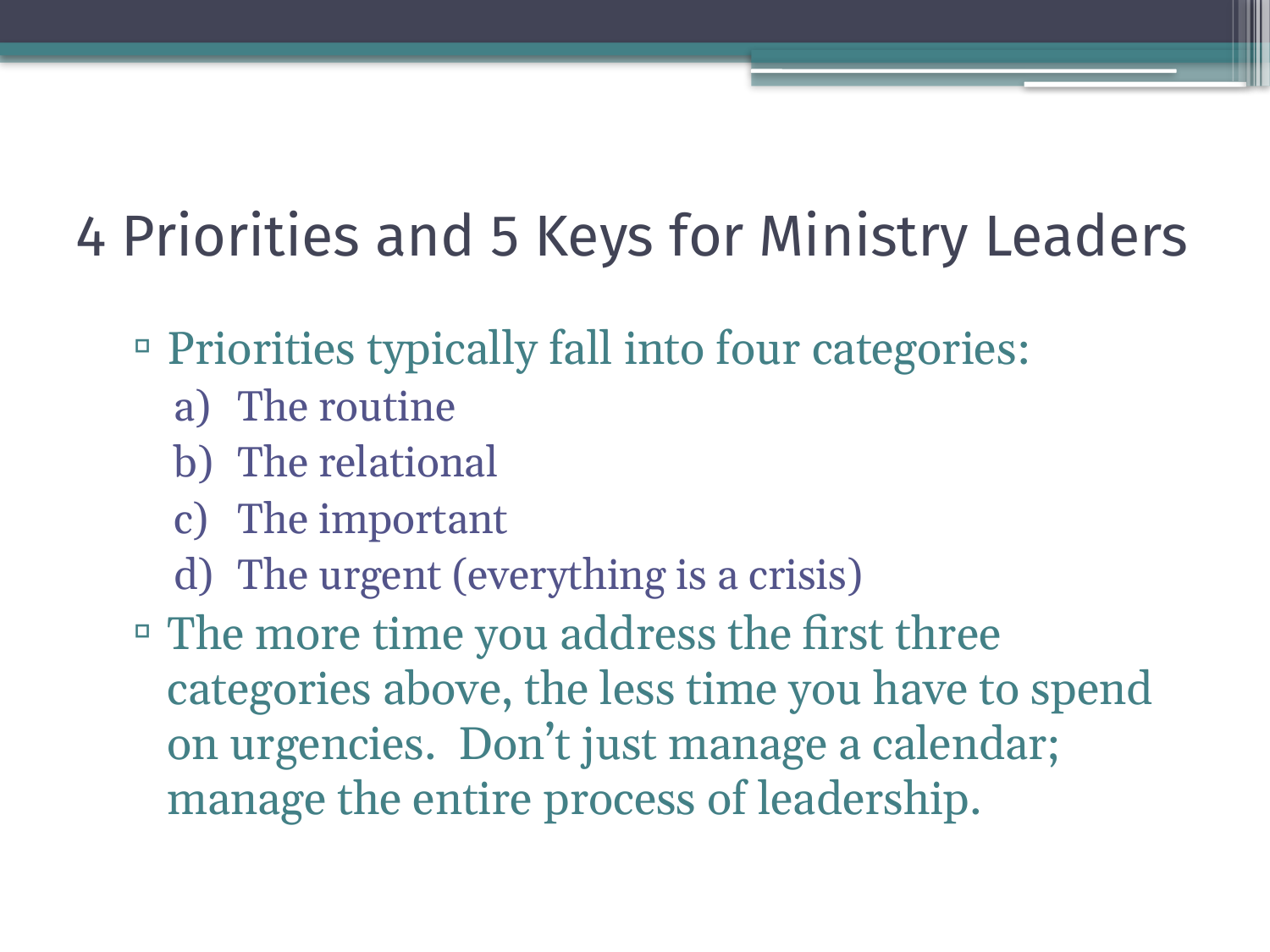

# 4 Priorities and 5 Keys for Ministry Leaders
Priorities typically fall into four categories:
The routine
The relational
The important
The urgent (everything is a crisis)
The more time you address the first three categories above, the less time you have to spend on urgencies.  Don’t just manage a calendar; manage the entire process of leadership.